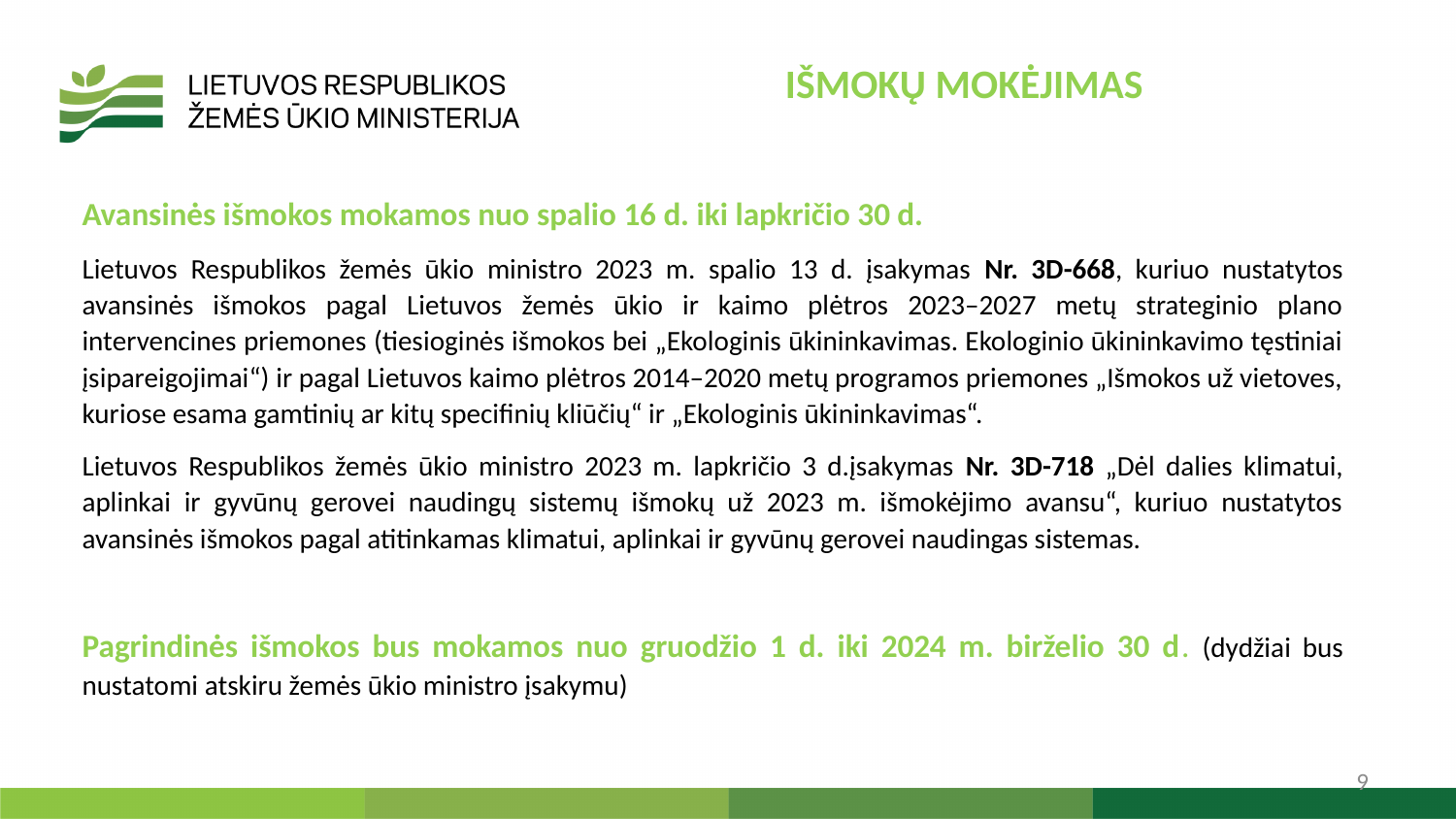

IŠMOKŲ MOKĖJIMAS
Avansinės išmokos mokamos nuo spalio 16 d. iki lapkričio 30 d.
Lietuvos Respublikos žemės ūkio ministro 2023 m. spalio 13 d. įsakymas Nr. 3D-668, kuriuo nustatytos avansinės išmokos pagal Lietuvos žemės ūkio ir kaimo plėtros 2023–2027 metų strateginio plano intervencines priemones (tiesioginės išmokos bei „Ekologinis ūkininkavimas. Ekologinio ūkininkavimo tęstiniai įsipareigojimai“) ir pagal Lietuvos kaimo plėtros 2014–2020 metų programos priemones „Išmokos už vietoves, kuriose esama gamtinių ar kitų specifinių kliūčių“ ir „Ekologinis ūkininkavimas“.
Lietuvos Respublikos žemės ūkio ministro 2023 m. lapkričio 3 d.įsakymas Nr. 3D-718 „Dėl dalies klimatui, aplinkai ir gyvūnų gerovei naudingų sistemų išmokų už 2023 m. išmokėjimo avansu“, kuriuo nustatytos avansinės išmokos pagal atitinkamas klimatui, aplinkai ir gyvūnų gerovei naudingas sistemas.

Pagrindinės išmokos bus mokamos nuo gruodžio 1 d. iki 2024 m. birželio 30 d. (dydžiai bus nustatomi atskiru žemės ūkio ministro įsakymu)

9